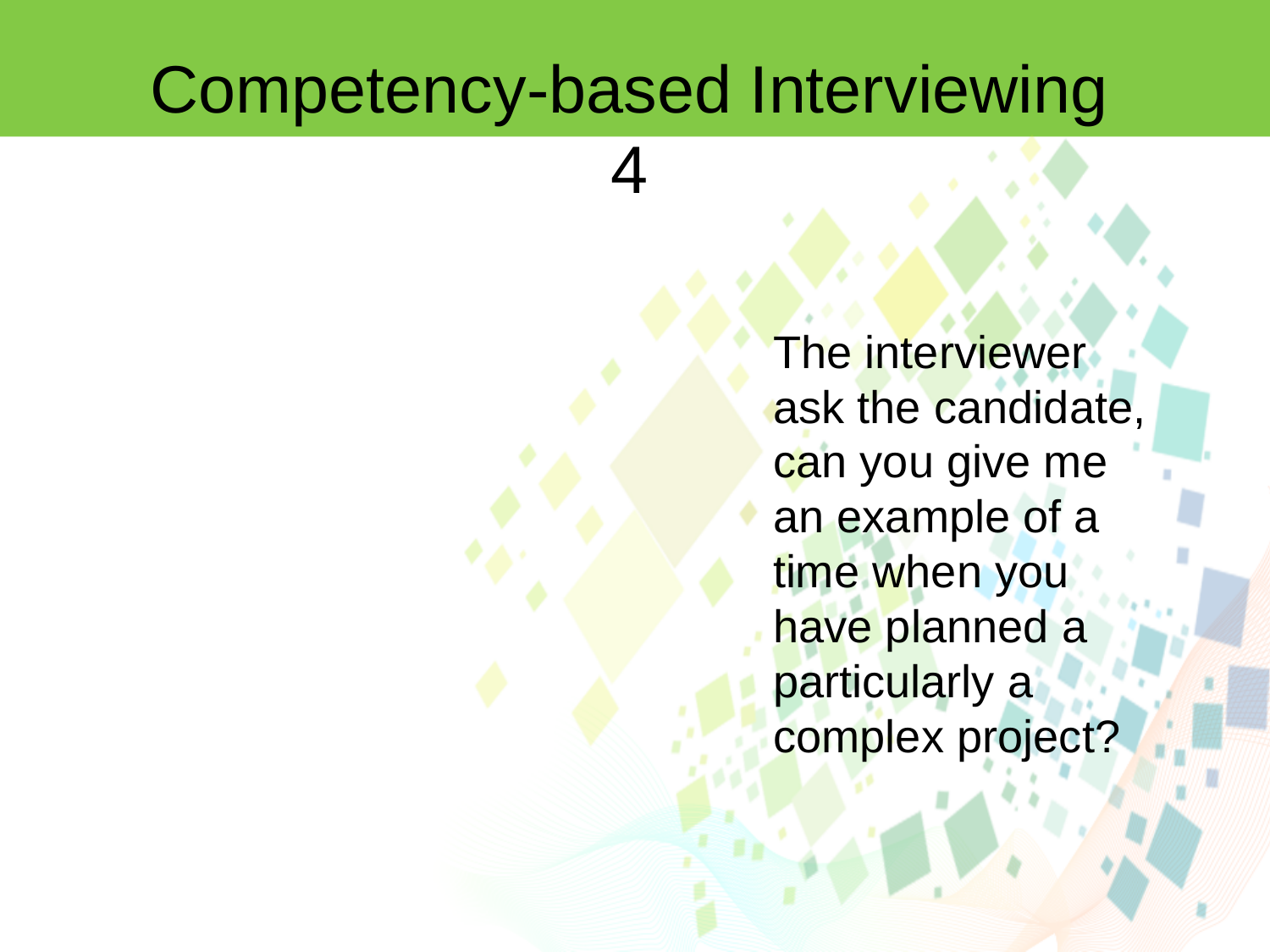

Competency-based Interviewing 4
The interviewer ask the candidate, can you give me an example of a time when you have planned a particularly a complex project?